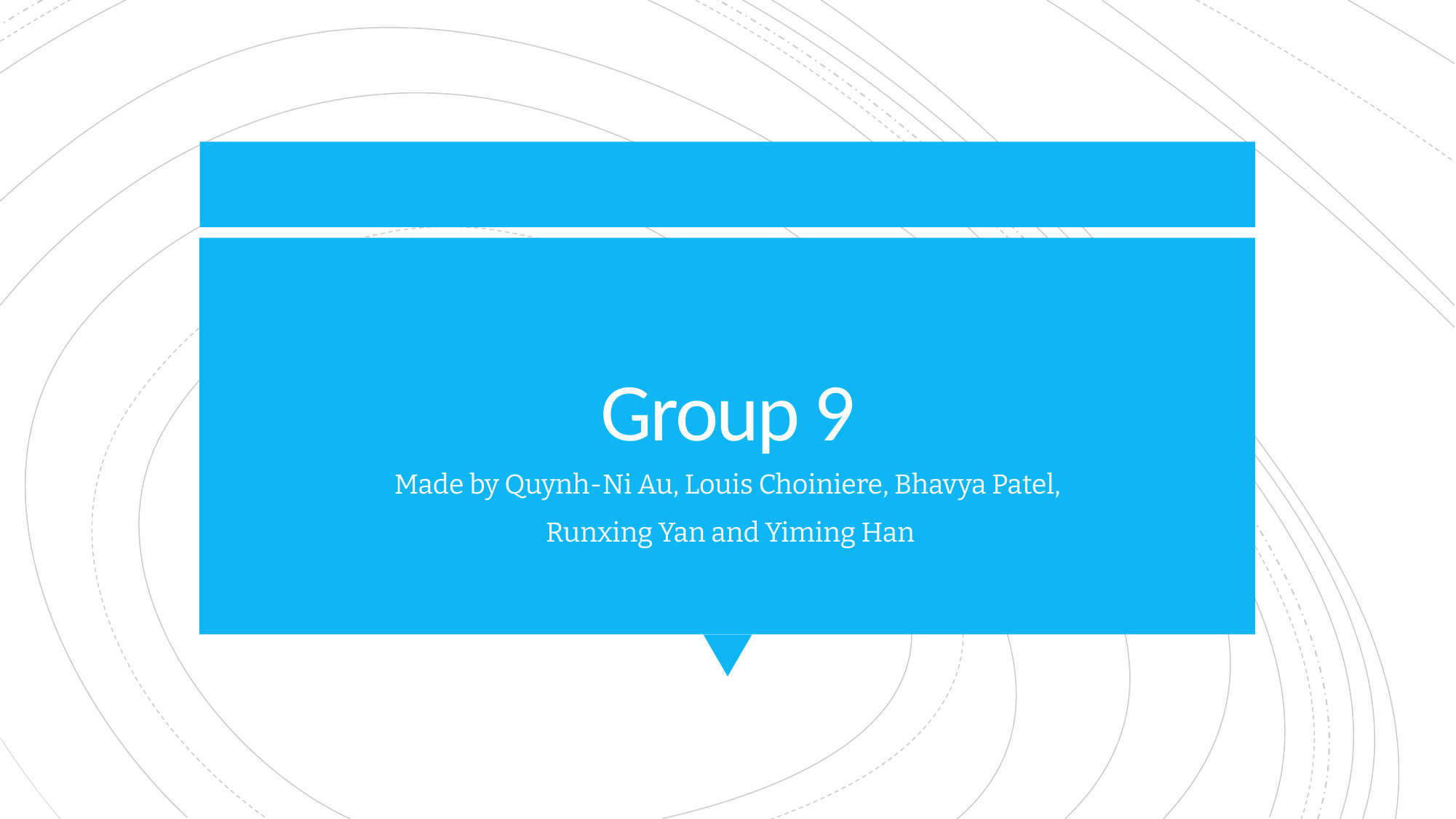

# Group 9
Made by Quynh-Ni Au, Louis Choiniere, Bhavya Patel,
 Runxing Yan and Yiming Han